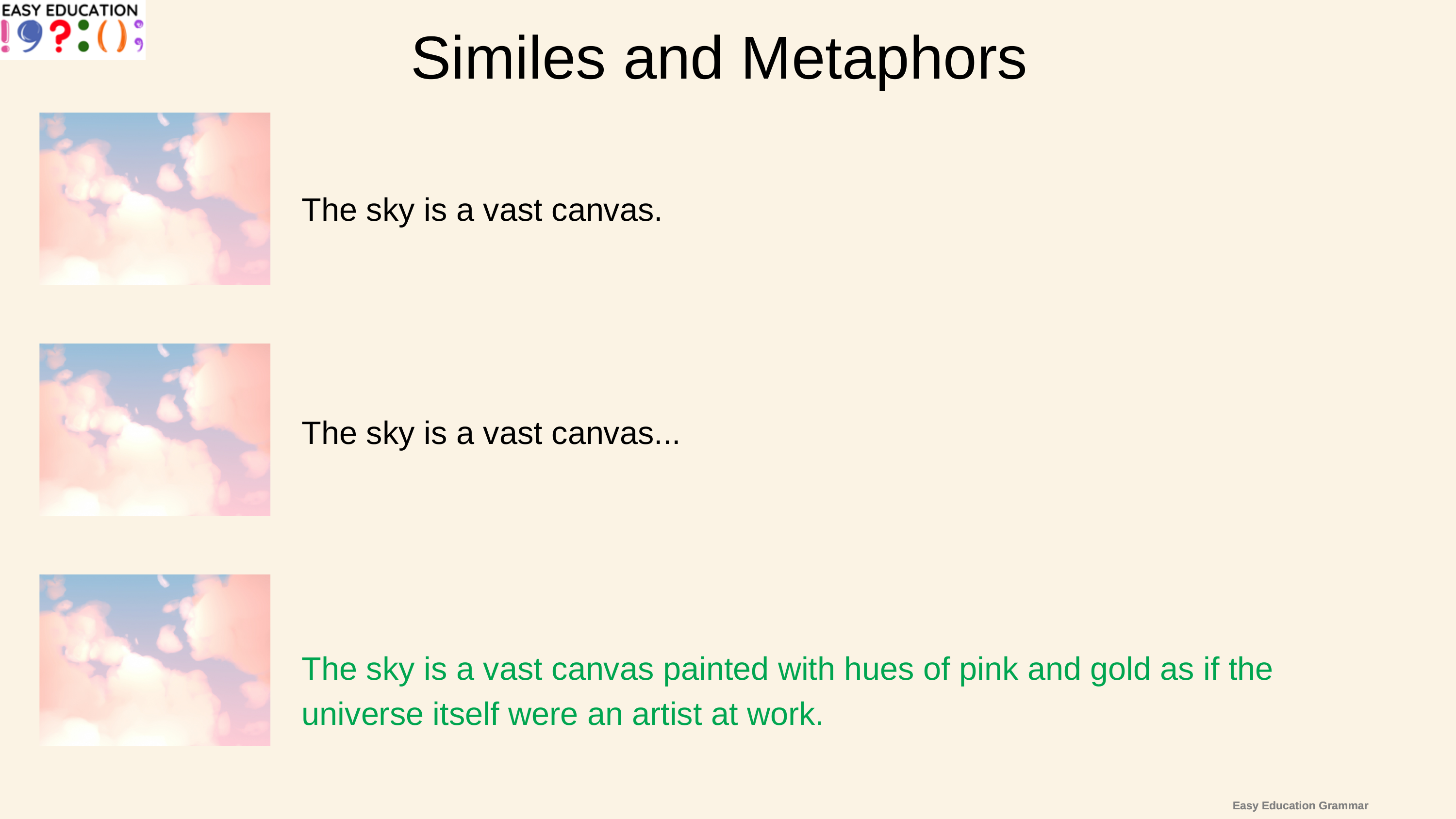

Similes and Metaphors

The sky is a vast canvas.

The sky is a vast canvas...

The sky is a vast canvas painted with hues of pink and gold as if the universe itself were an artist at work.